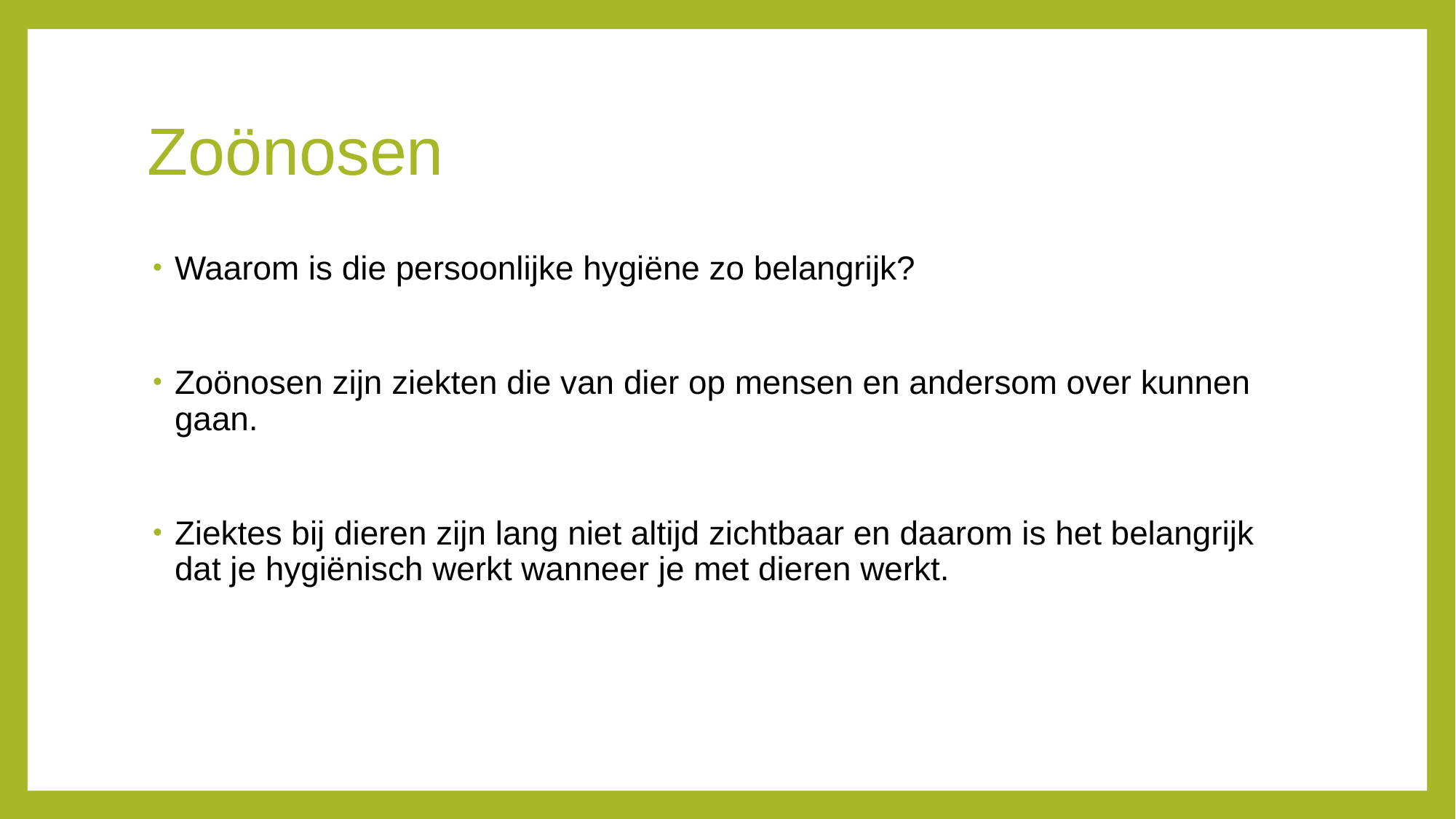

# Zoönosen
Waarom is die persoonlijke hygiëne zo belangrijk?

Zoönosen zijn ziekten die van dier op mensen en andersom over kunnen gaan.

Ziektes bij dieren zijn lang niet altijd zichtbaar en daarom is het belangrijk dat je hygiënisch werkt wanneer je met dieren werkt.